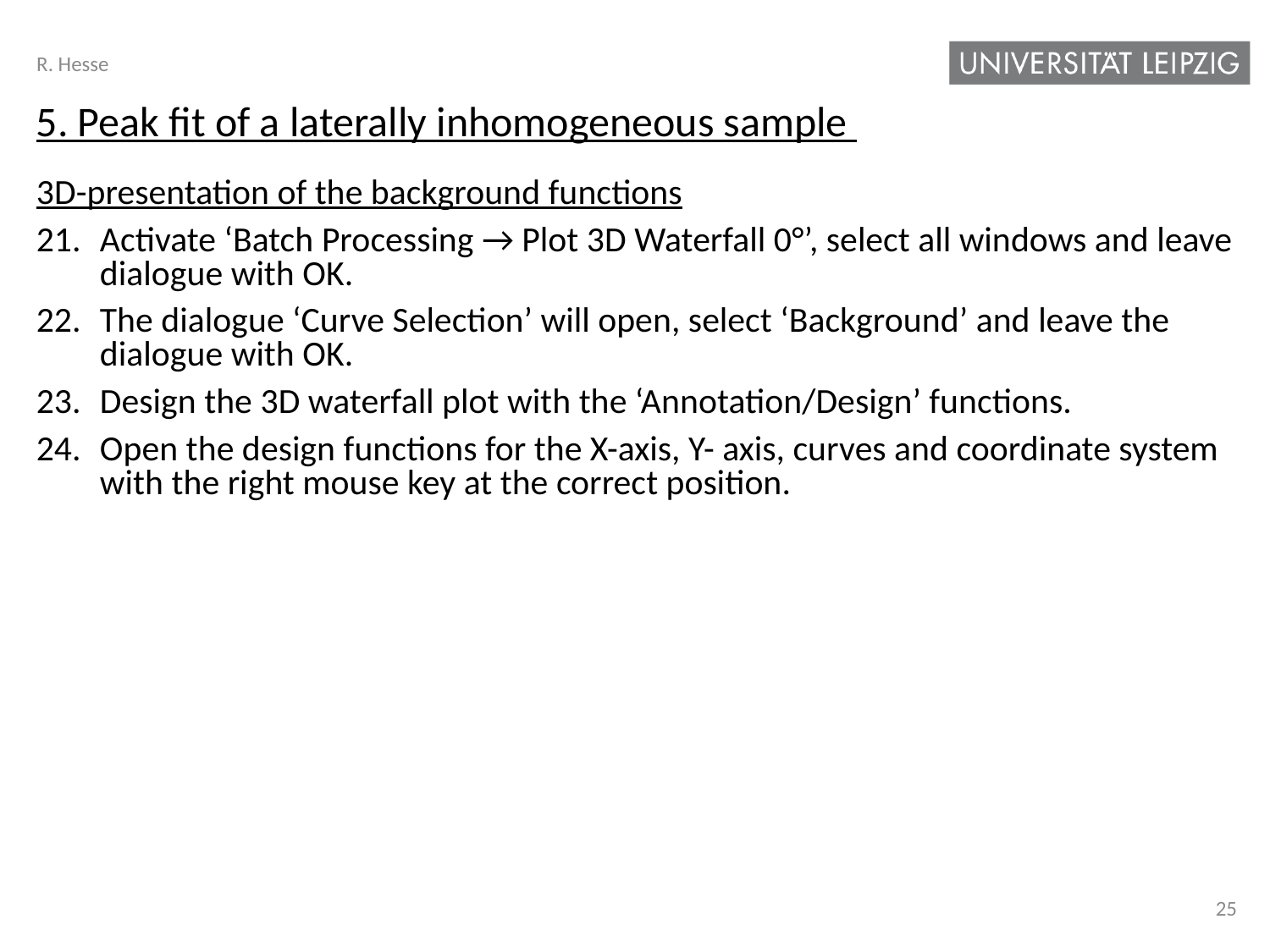

R. Hesse
5. Peak fit of a laterally inhomogeneous sample
3D-presentation of the background functions

Activate ‘Batch Processing → Plot 3D Waterfall 0°’, select all windows and leave
dialogue with OK.

The dialogue ‘Curve Selection’ will open, select ‘Background’ and leave the dialogue with OK.

Design the 3D waterfall plot with the ‘Annotation/Design’ functions.

Open the design functions for the X-axis, Y- axis, curves and coordinate system with the right mouse key at the correct position.
25